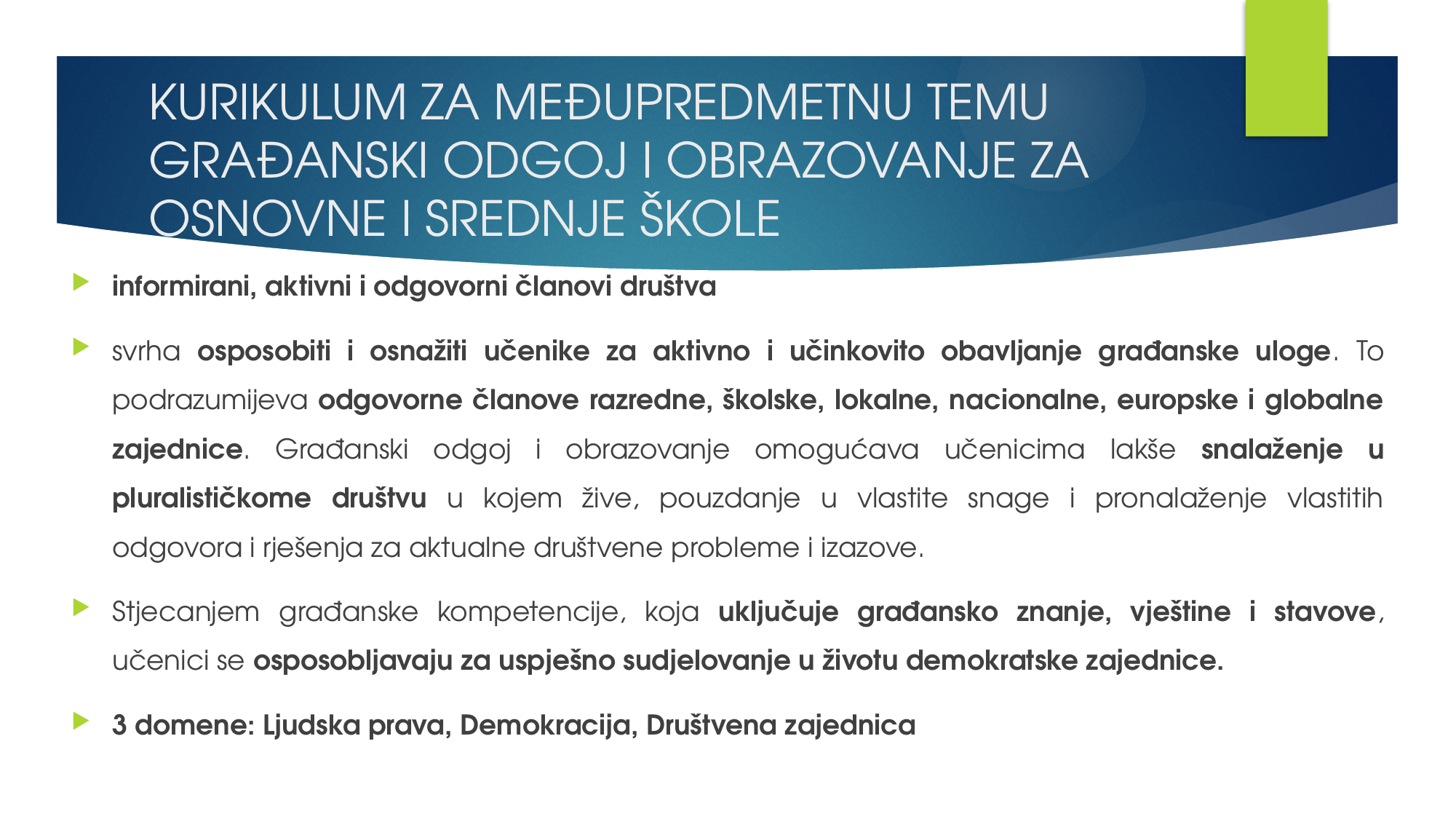

# KURIKULUM ZA MEĐUPREDMETNU TEMU GRAĐANSKI ODGOJ I OBRAZOVANJE ZA OSNOVNE I SREDNJE ŠKOLE
informirani, aktivni i odgovorni članovi društva
svrha osposobiti i osnažiti učenike za aktivno i učinkovito obavljanje građanske uloge. To podrazumijeva odgovorne članove razredne, školske, lokalne, nacionalne, europske i globalne zajednice. Građanski odgoj i obrazovanje omogućava učenicima lakše snalaženje u pluralističkome društvu u kojem žive, pouzdanje u vlastite snage i pronalaženje vlastitih odgovora i rješenja za aktualne društvene probleme i izazove.
Stjecanjem građanske kompetencije, koja uključuje građansko znanje, vještine i stavove, učenici se osposobljavaju za uspješno sudjelovanje u životu demokratske zajednice.
3 domene: Ljudska prava, Demokracija, Društvena zajednica